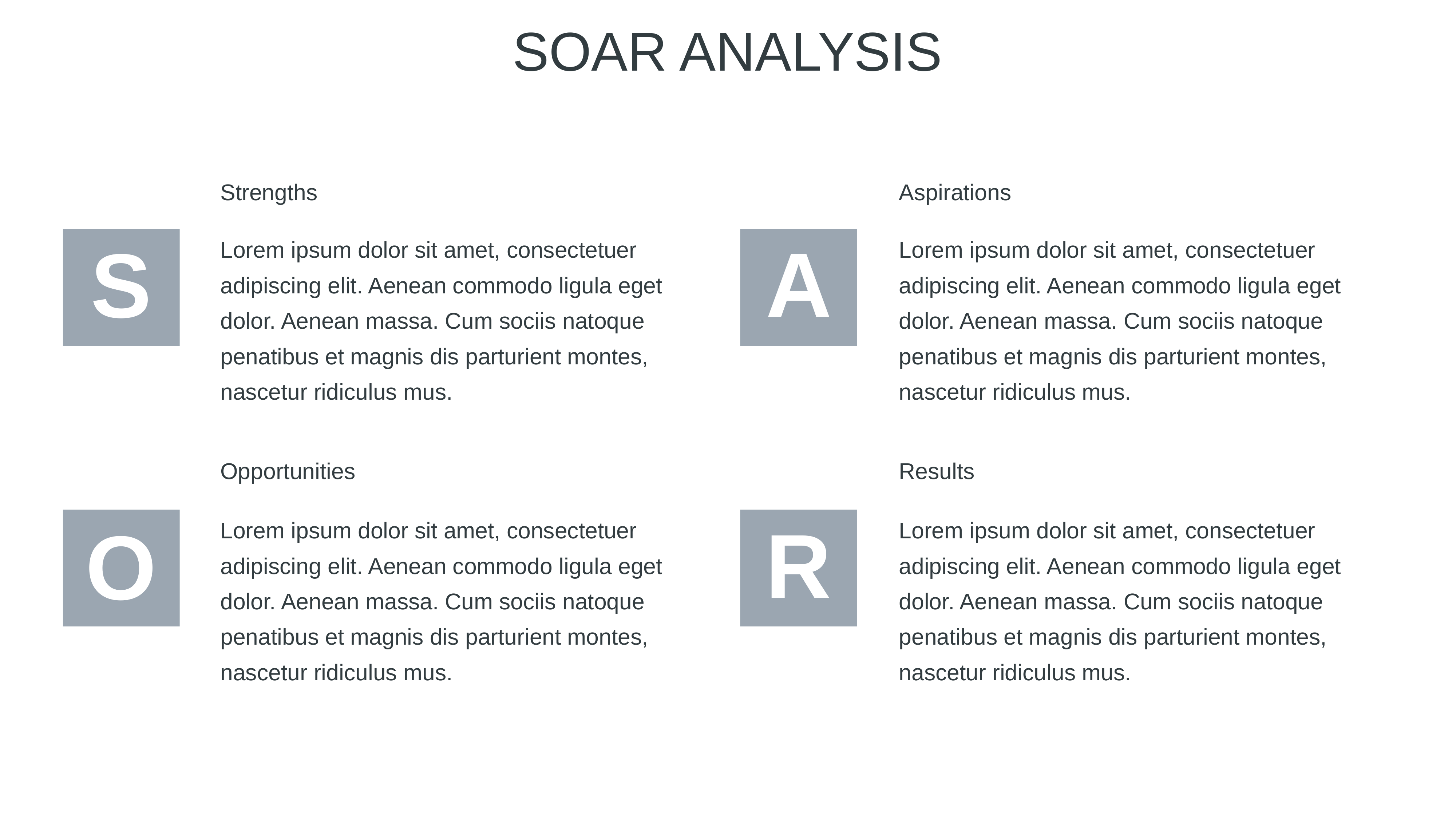

SOAR Analysis
Strengths
Aspirations
Lorem ipsum dolor sit amet, consectetuer adipiscing elit. Aenean commodo ligula eget dolor. Aenean massa. Cum sociis natoque penatibus et magnis dis parturient montes, nascetur ridiculus mus.
Lorem ipsum dolor sit amet, consectetuer adipiscing elit. Aenean commodo ligula eget dolor. Aenean massa. Cum sociis natoque penatibus et magnis dis parturient montes, nascetur ridiculus mus.

A
S
Opportunities
Results
Lorem ipsum dolor sit amet, consectetuer adipiscing elit. Aenean commodo ligula eget dolor. Aenean massa. Cum sociis natoque penatibus et magnis dis parturient montes, nascetur ridiculus mus.
Lorem ipsum dolor sit amet, consectetuer adipiscing elit. Aenean commodo ligula eget dolor. Aenean massa. Cum sociis natoque penatibus et magnis dis parturient montes, nascetur ridiculus mus.

R
o